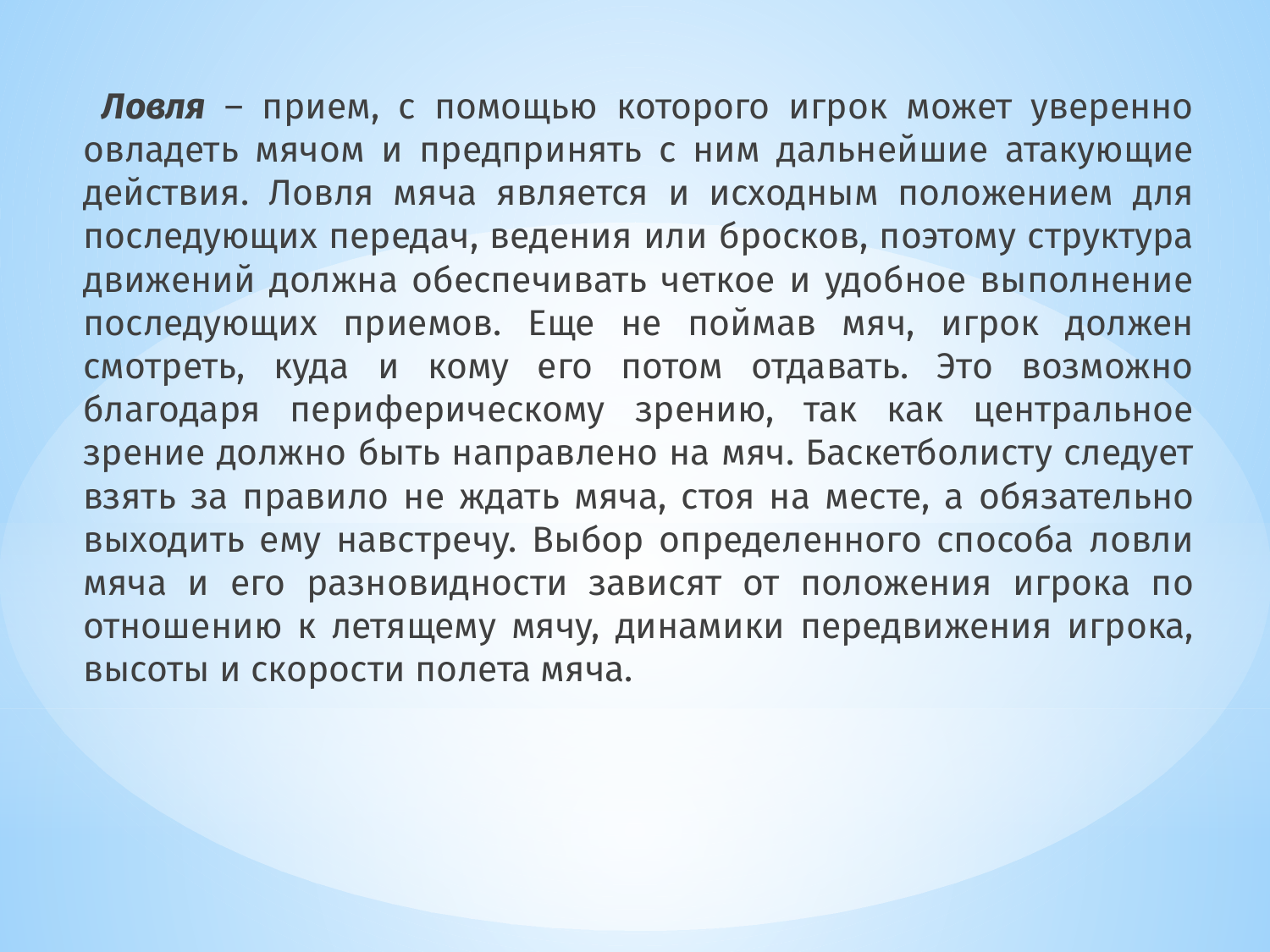

Ловля – прием, с помощью которого игрок может уверенно овладеть мячом и предпринять с ним дальнейшие атакующие действия. Ловля мяча является и исходным положением для последующих передач, ведения или бросков, поэтому структура движений должна обеспечивать четкое и удобное выполнение последующих приемов. Еще не поймав мяч, игрок должен смотреть, куда и кому его потом отдавать. Это возможно благодаря периферическому зрению, так как центральное зрение должно быть направлено на мяч. Баскетболисту следует взять за правило не ждать мяча, стоя на месте, а обязательно выходить ему навстречу. Выбор определенного способа ловли мяча и его разновидности зависят от положения игрока по отношению к летящему мячу, динамики передвижения игрока, высоты и скорости полета мяча.